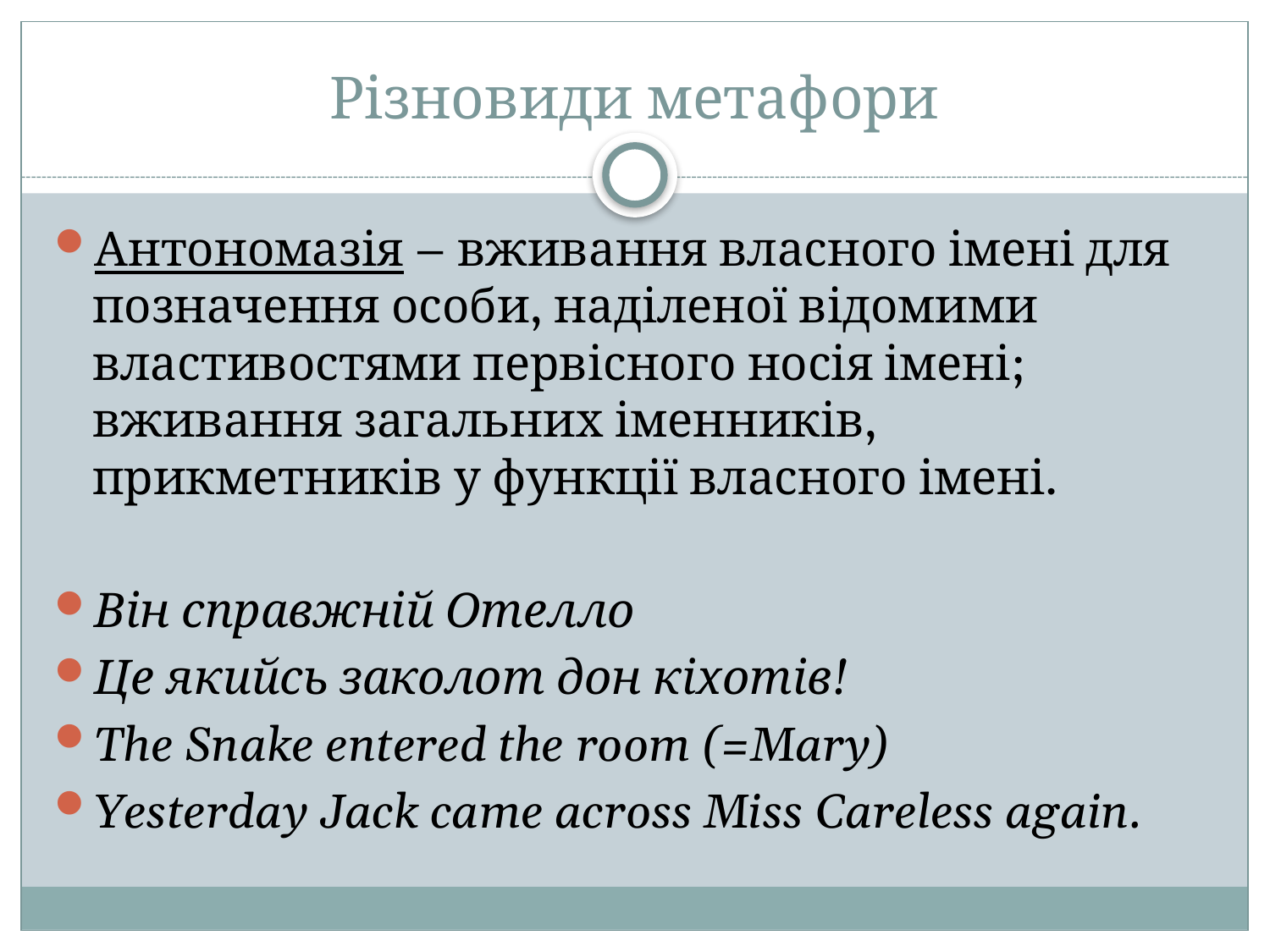

# Різновиди метафори
Антономазія – вживання власного імені для позначення особи, наділеної відомими властивостями первісного носія імені; вживання загальних іменників, прикметників у функції власного імені.

Він справжній Отелло
Це якийсь заколот дон кіхотів!
The Snake entered the room (=Mary)
Yesterday Jack came across Miss Careless again.